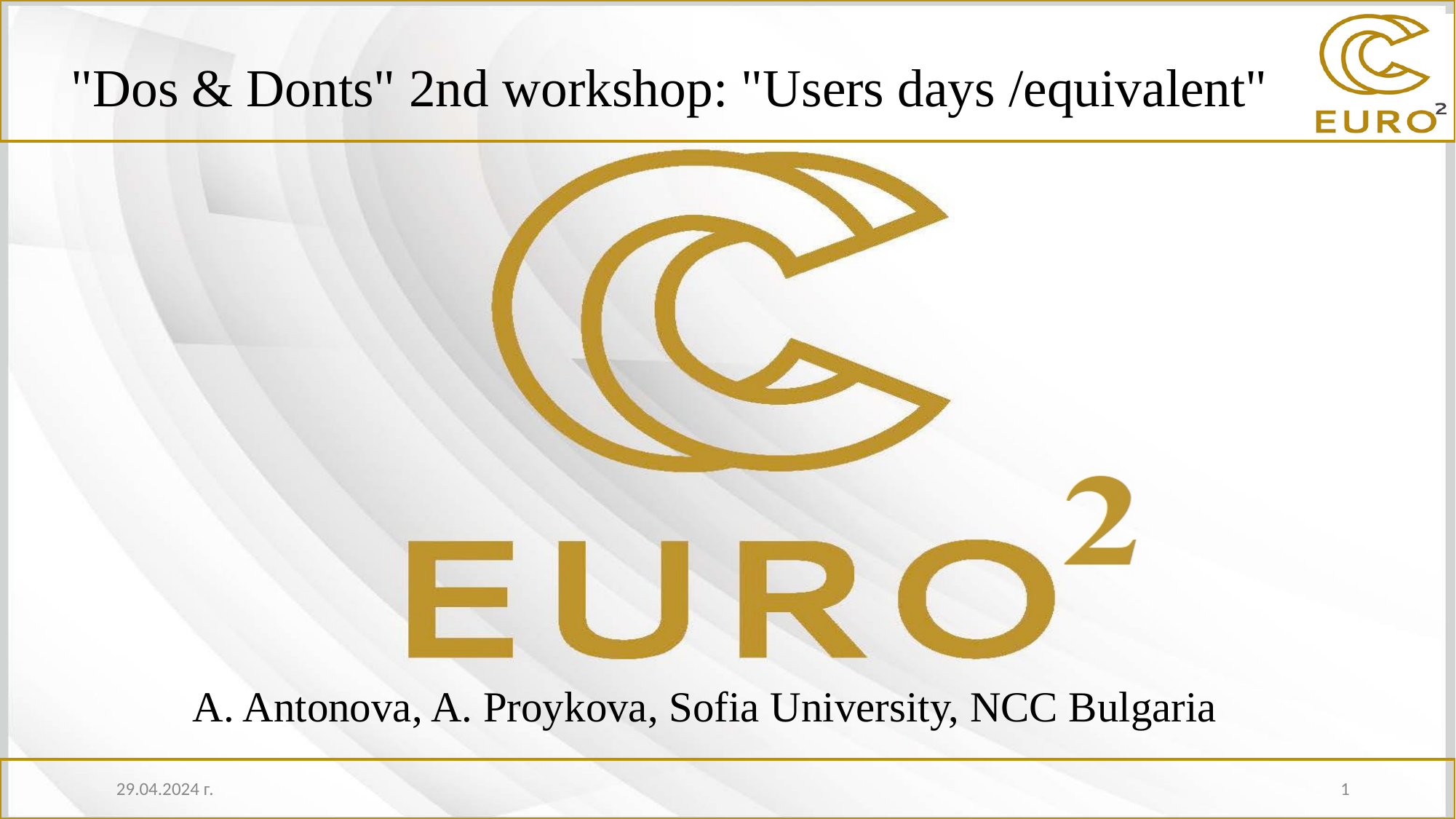

# "Dos & Donts" 2nd workshop: "Users days /equivalent"
A. Antonova, A. Proykova, Sofia University, NCC Bulgaria
29.04.2024 г.
1